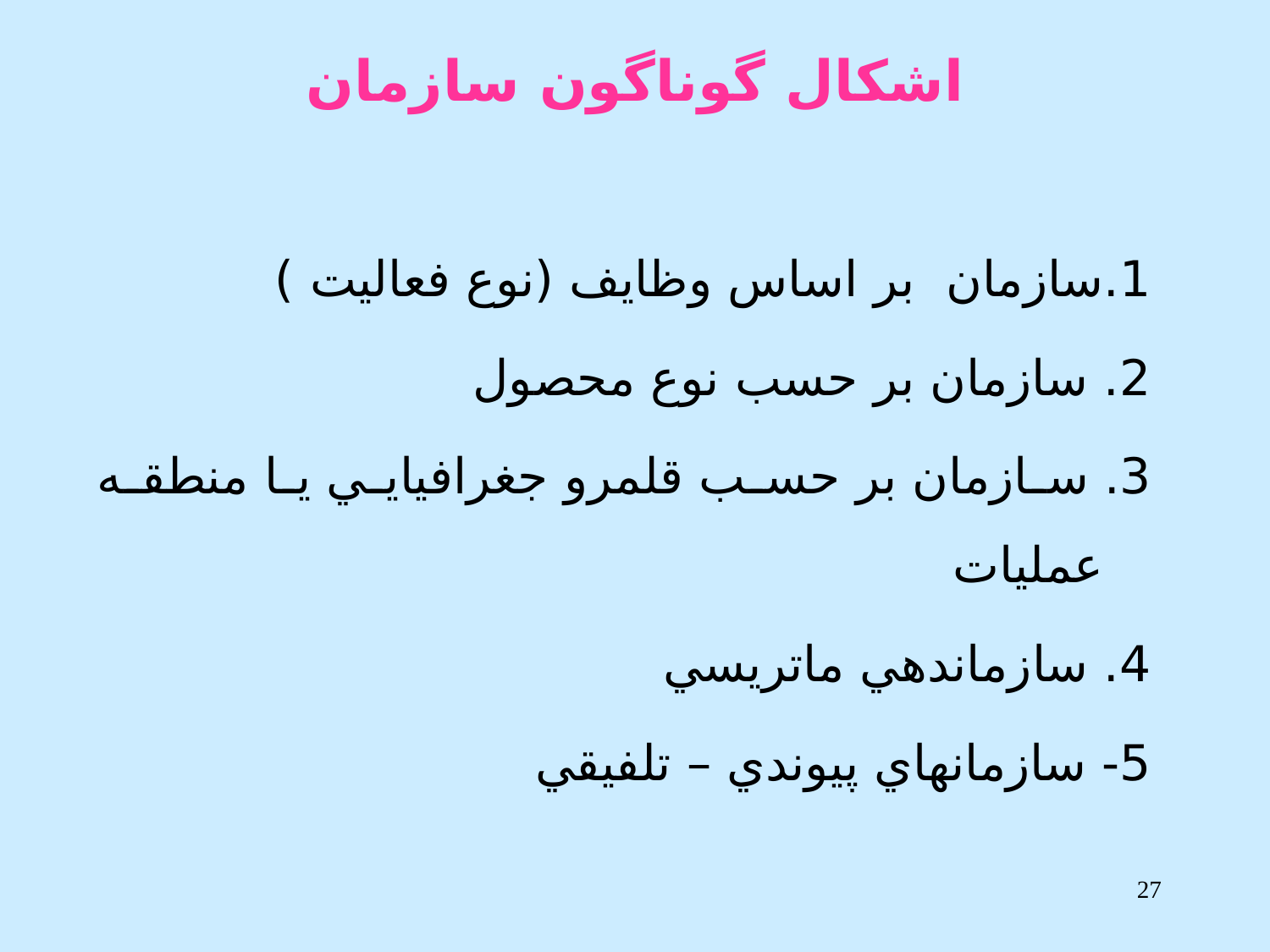

# اشكال گوناگون سازمان
1.سازمان  بر اساس وظايف (نوع فعاليت )
2. سازمان بر حسب نوع محصول
3. سازمان بر حسب قلمرو جغرافيايي يا منطقه عمليات
4. سازماندهي ماتريسي
5- سازمانهاي پيوندي – تلفيقي

27